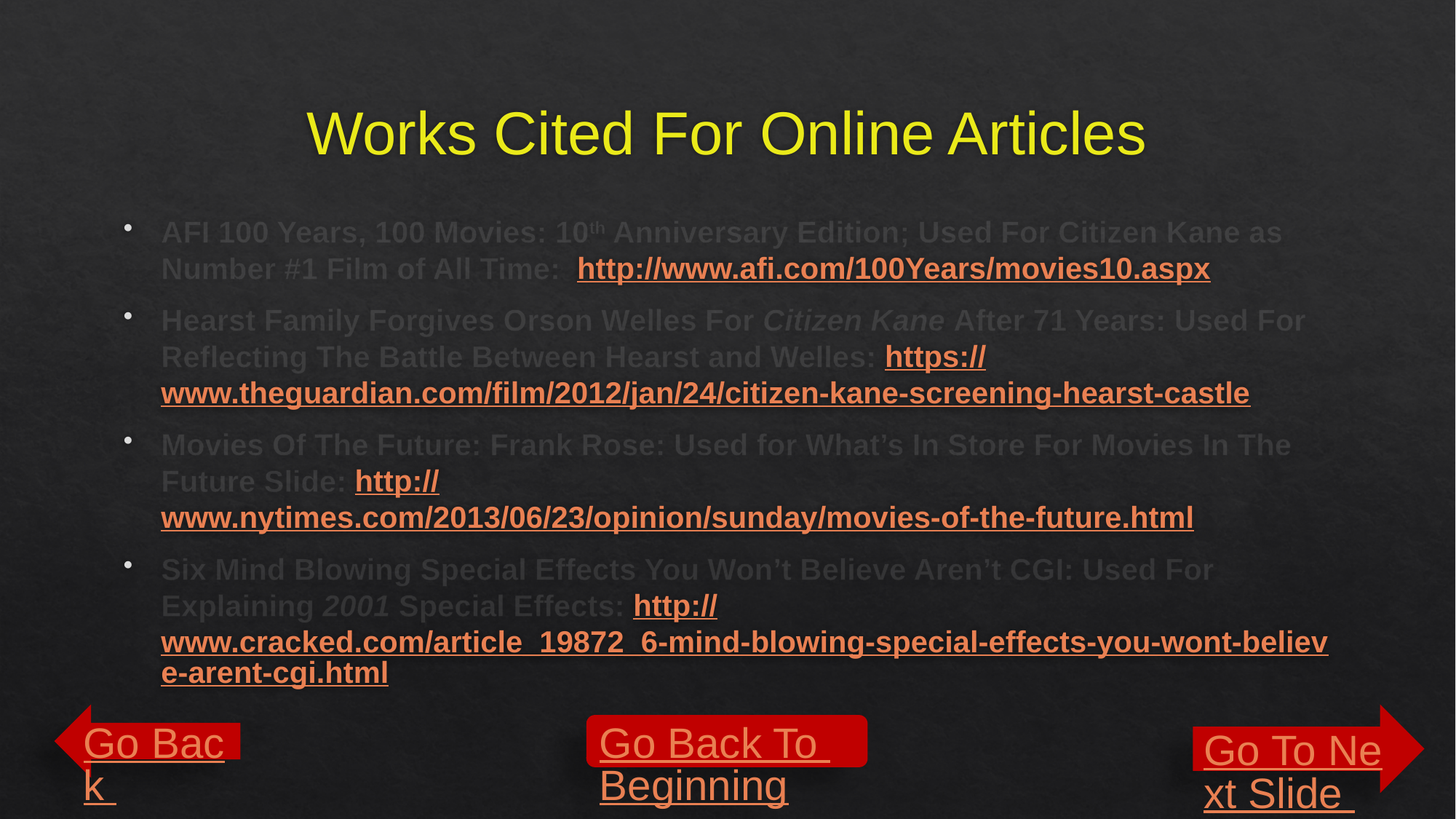

# Works Cited For Online Articles
AFI 100 Years, 100 Movies: 10th Anniversary Edition; Used For Citizen Kane as Number #1 Film of All Time:  http://www.afi.com/100Years/movies10.aspx
Hearst Family Forgives Orson Welles For Citizen Kane After 71 Years: Used For Reflecting The Battle Between Hearst and Welles: https://www.theguardian.com/film/2012/jan/24/citizen-kane-screening-hearst-castle
Movies Of The Future: Frank Rose: Used for What’s In Store For Movies In The Future Slide: http://www.nytimes.com/2013/06/23/opinion/sunday/movies-of-the-future.html
Six Mind Blowing Special Effects You Won’t Believe Aren’t CGI: Used For Explaining 2001 Special Effects: http://www.cracked.com/article_19872_6-mind-blowing-special-effects-you-wont-believe-arent-cgi.html

Go Back
Go To Next Slide
Go Back To Beginning